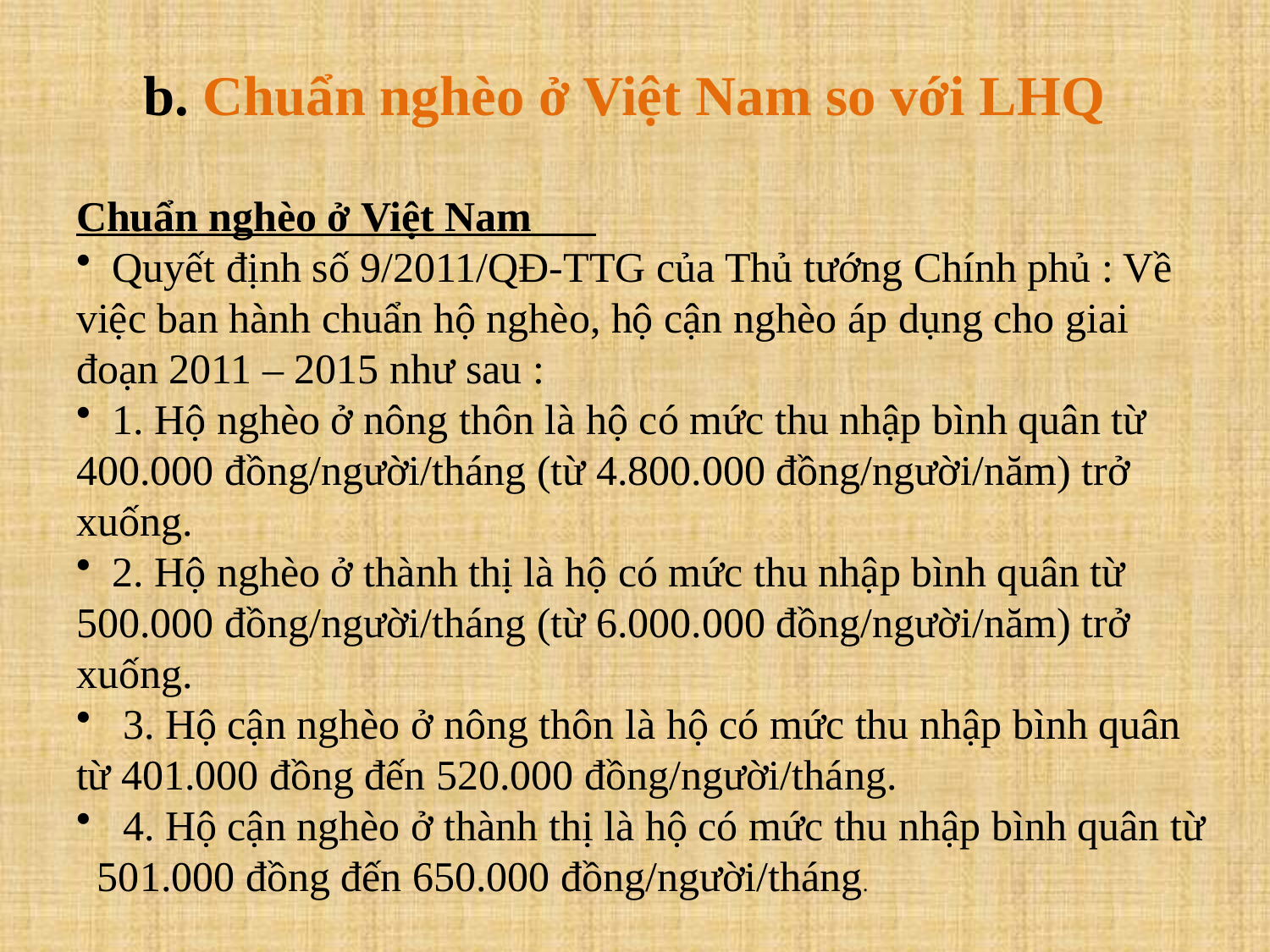

b. Chuẩn nghèo ở Việt Nam so với LHQ
Chuẩn nghèo ở Việt Nam
  Quyết định số 9/2011/QĐ-TTG của Thủ tướng Chính phủ : Về việc ban hành chuẩn hộ nghèo, hộ cận nghèo áp dụng cho giai đoạn 2011 – 2015 như sau :
  1. Hộ nghèo ở nông thôn là hộ có mức thu nhập bình quân từ 400.000 đồng/người/tháng (từ 4.800.000 đồng/người/năm) trở xuống.
  2. Hộ nghèo ở thành thị là hộ có mức thu nhập bình quân từ 500.000 đồng/người/tháng (từ 6.000.000 đồng/người/năm) trở xuống.
   3. Hộ cận nghèo ở nông thôn là hộ có mức thu nhập bình quân từ 401.000 đồng đến 520.000 đồng/người/tháng.
   4. Hộ cận nghèo ở thành thị là hộ có mức thu nhập bình quân từ   501.000 đồng đến 650.000 đồng/người/tháng.